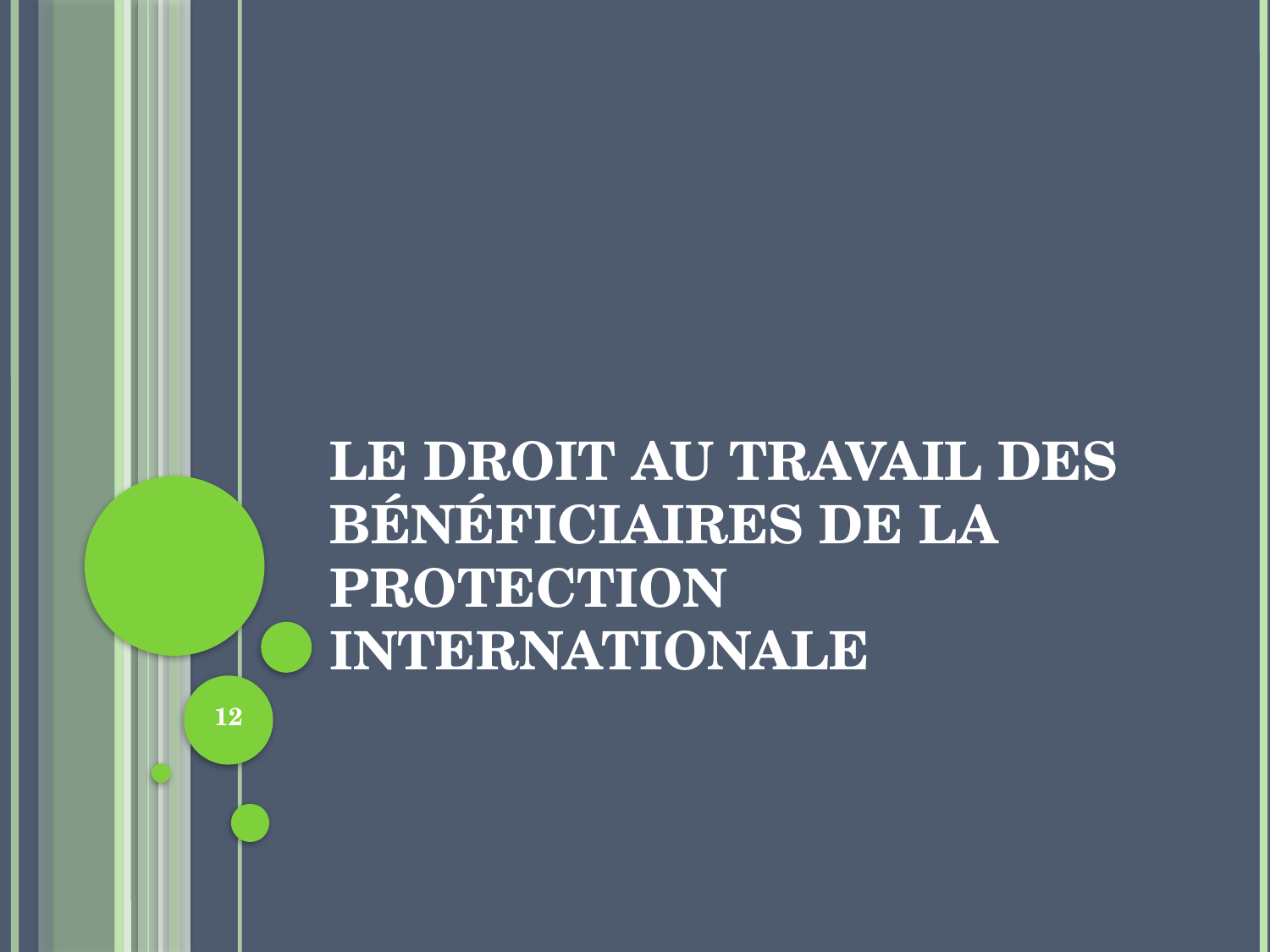

# Le droit au travail des bénéficiaires de la protection internationale
12